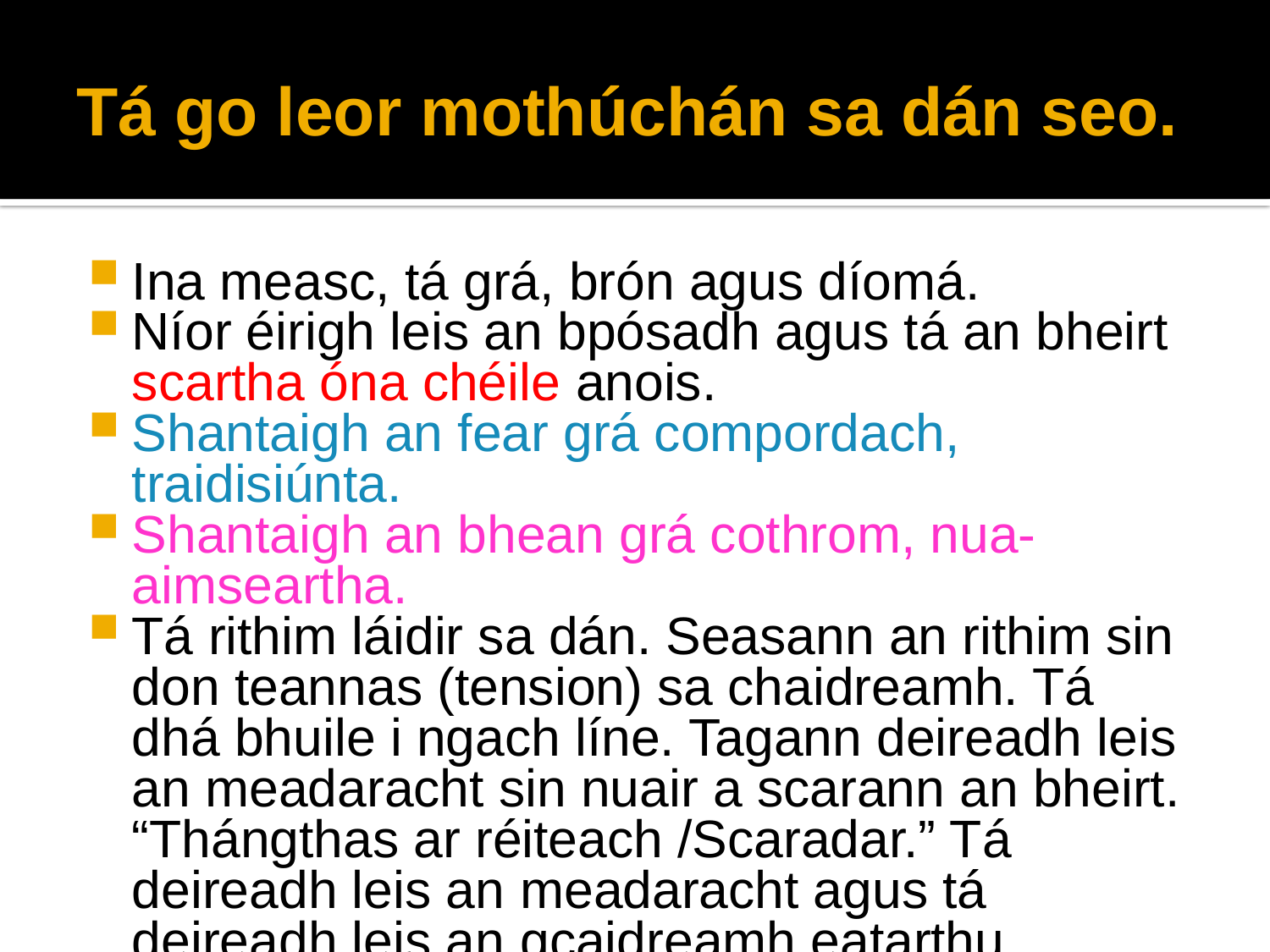

# Tá go leor mothúchán sa dán seo.
Ina measc, tá grá, brón agus díomá.
Níor éirigh leis an bpósadh agus tá an bheirt scartha óna chéile anois.
Shantaigh an fear grá compordach, traidisiúnta.
Shantaigh an bhean grá cothrom, nua-aimseartha.
Tá rithim láidir sa dán. Seasann an rithim sin don teannas (tension) sa chaidreamh. Tá dhá bhuile i ngach líne. Tagann deireadh leis an meadaracht sin nuair a scarann an bheirt. “Thángthas ar réiteach /Scaradar.” Tá deireadh leis an meadaracht agus tá deireadh leis an gcaidreamh eatarthu.